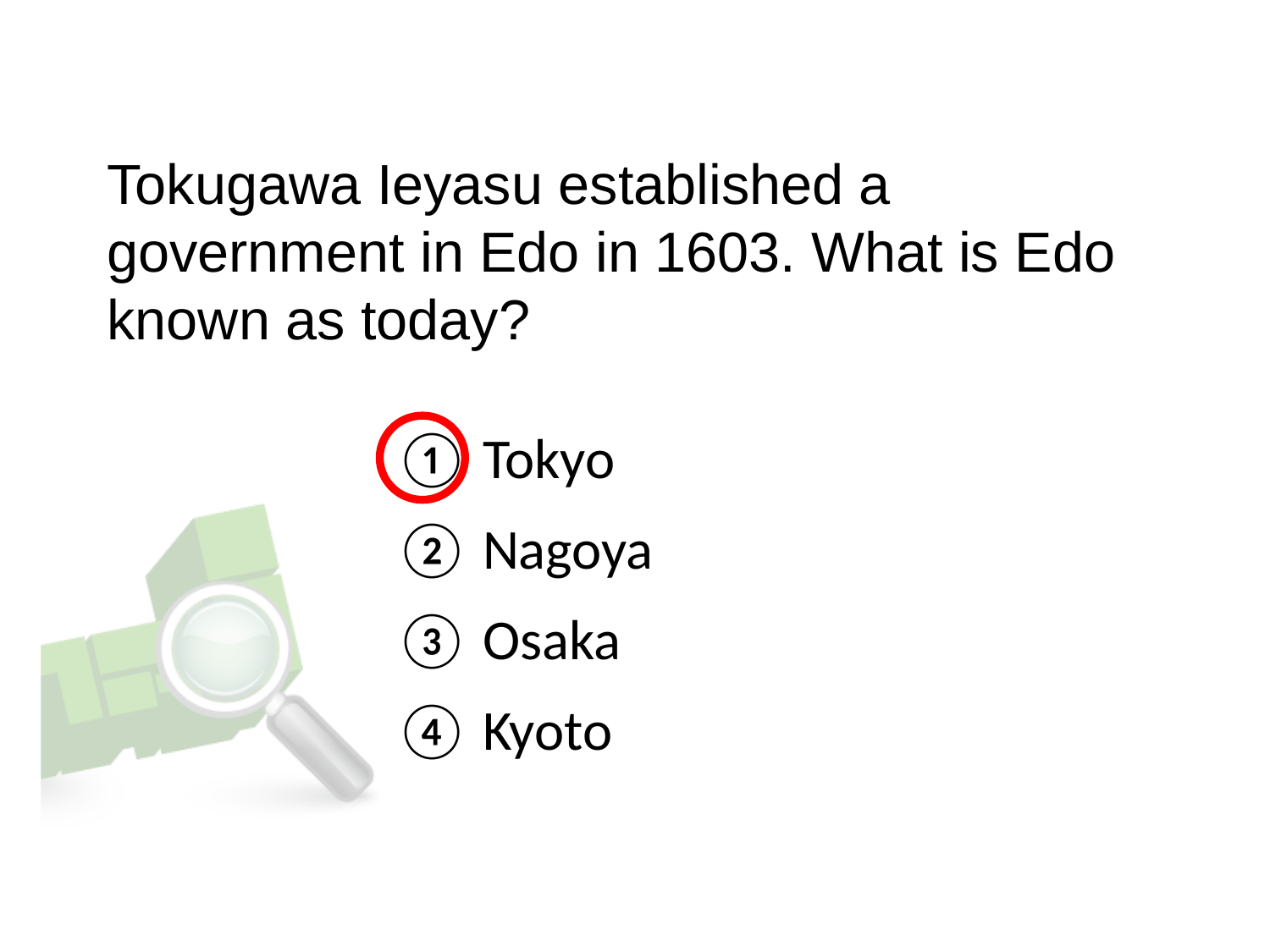

# Tokugawa Ieyasu established a government in Edo in 1603. What is Edo known as today?

① Tokyo
② Nagoya
③ Osaka
④ Kyoto